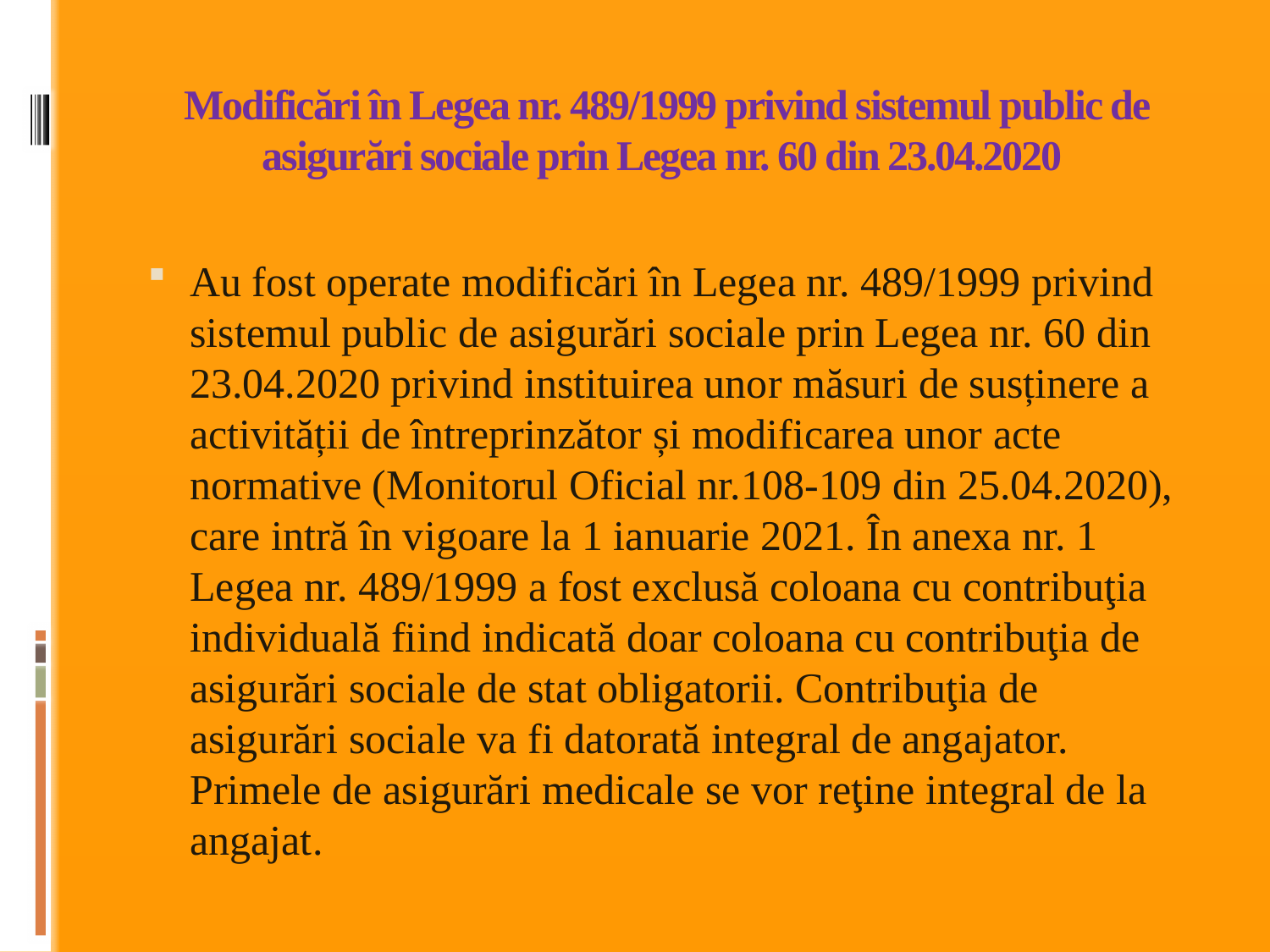

# Modificări în Legea nr. 489/1999 privind sistemul public de asigurări sociale prin Legea nr. 60 din 23.04.2020
Au fost operate modificări în Legea nr. 489/1999 privind sistemul public de asigurări sociale prin Legea nr. 60 din 23.04.2020 privind instituirea unor măsuri de susținere a activității de întreprinzător și modificarea unor acte normative (Monitorul Oficial nr.108-109 din 25.04.2020), care intră în vigoare la 1 ianuarie 2021. În anexa nr. 1 Legea nr. 489/1999 a fost exclusă coloana cu contribuţia individuală fiind indicată doar coloana cu contribuţia de asigurări sociale de stat obligatorii. Contribuţia de asigurări sociale va fi datorată integral de angajator. Primele de asigurări medicale se vor reţine integral de la angajat.